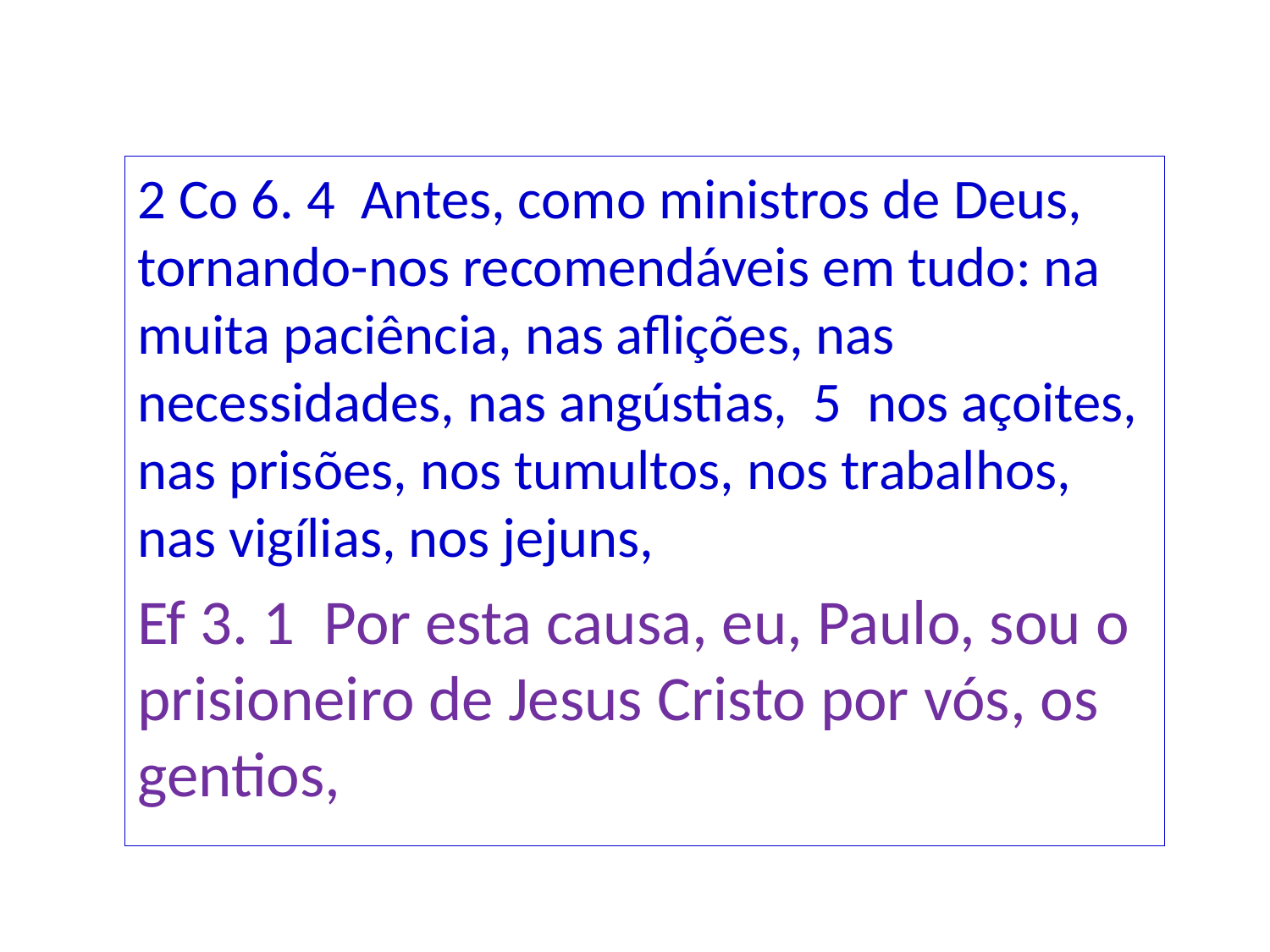

2 Co 6. 4  Antes, como ministros de Deus, tornando-nos recomendáveis em tudo: na muita paciência, nas aflições, nas necessidades, nas angústias,  5  nos açoites, nas prisões, nos tumultos, nos trabalhos, nas vigílias, nos jejuns,
Ef 3. 1  Por esta causa, eu, Paulo, sou o prisioneiro de Jesus Cristo por vós, os gentios,